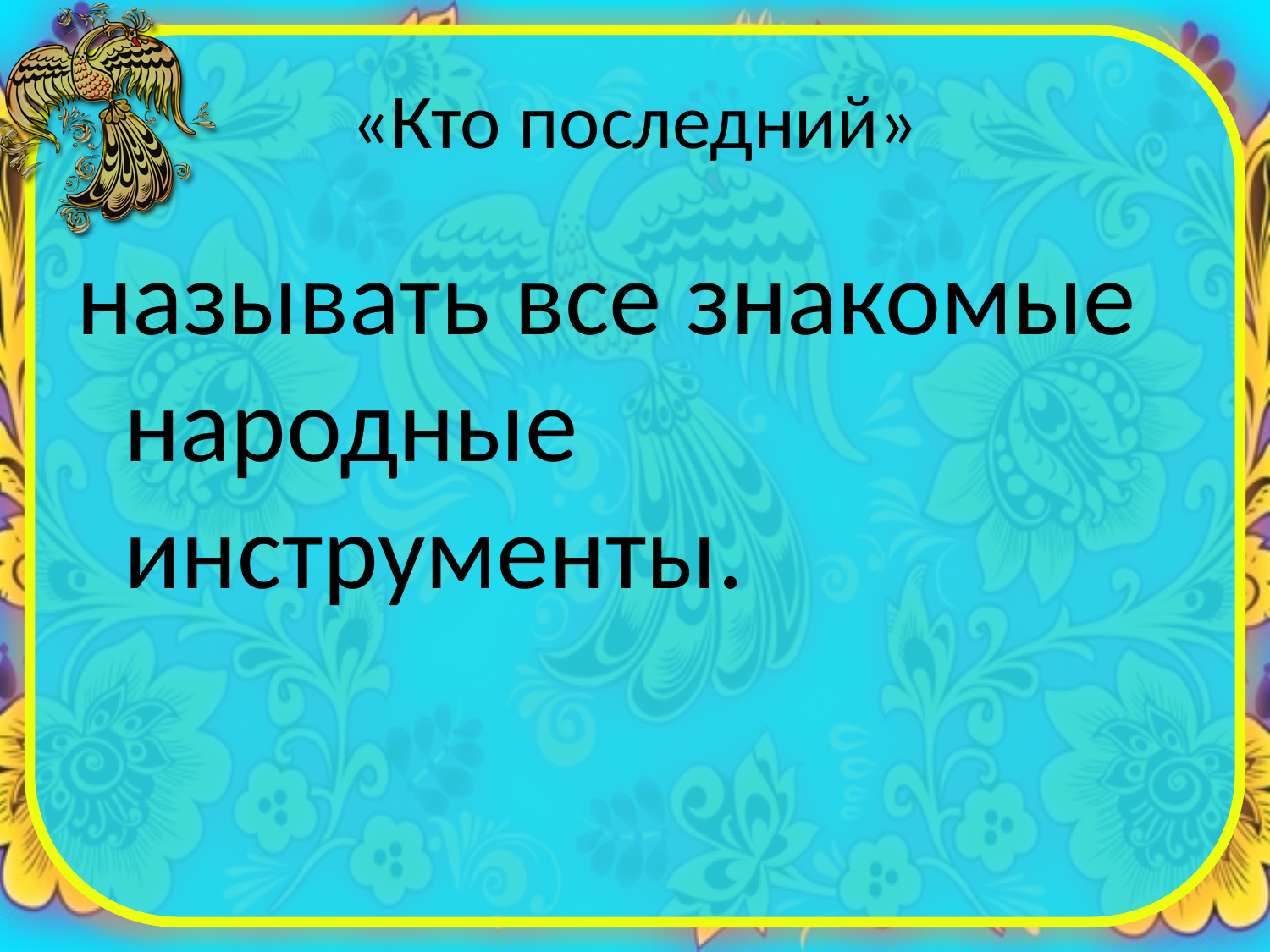

# «Кто последний»
называть все знакомые народные инструменты.